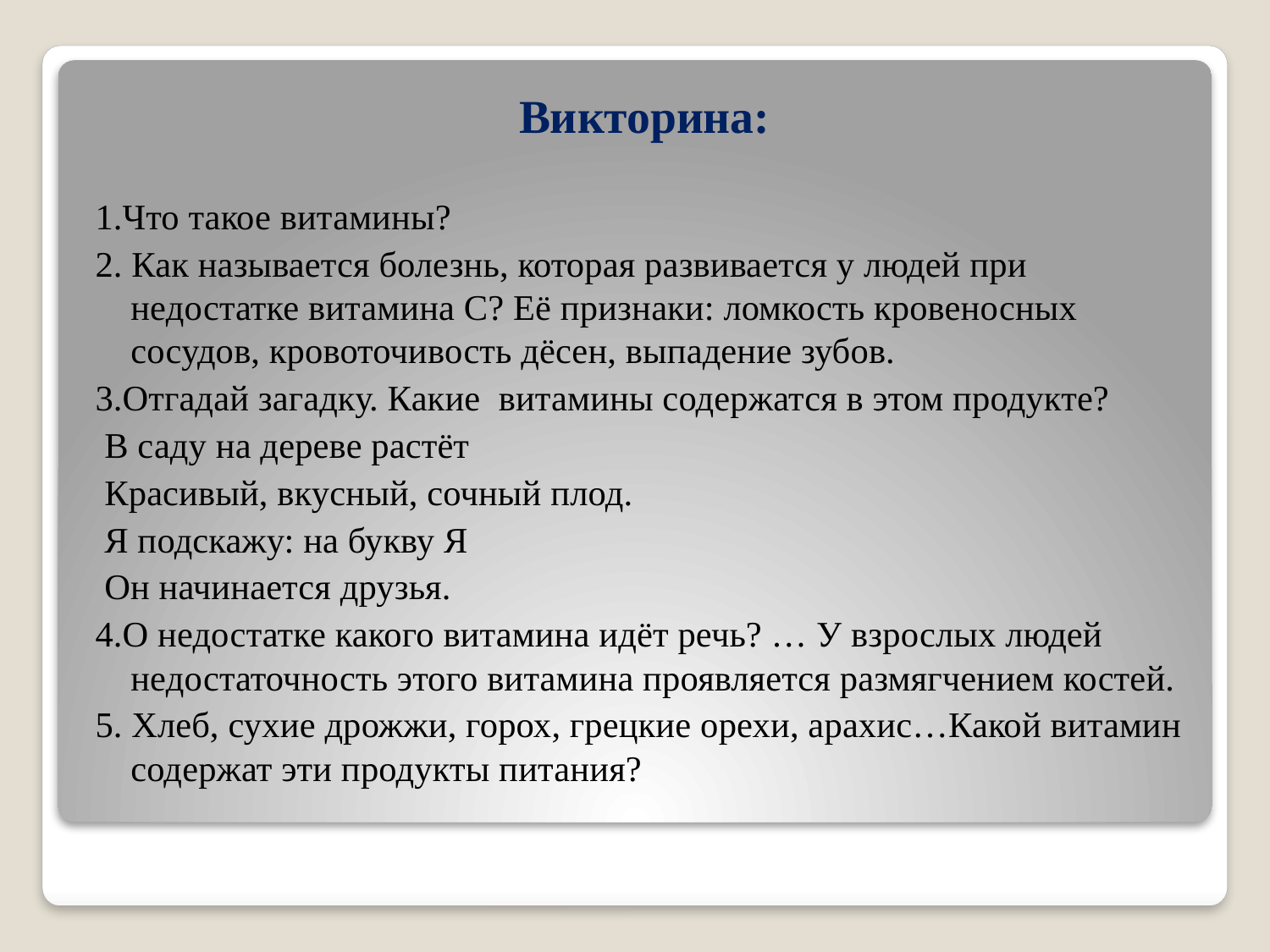

Викторина:

1.Что такое витамины?
2. Как называется болезнь, которая развивается у людей при недостатке витамина С? Её признаки: ломкость кровеносных сосудов, кровоточивость дёсен, выпадение зубов.
3.Отгадай загадку. Какие  витамины содержатся в этом продукте?
 В саду на дереве растёт
 Красивый, вкусный, сочный плод.
 Я подскажу: на букву Я
 Он начинается друзья.
4.О недостатке какого витамина идёт речь? … У взрослых людей недостаточность этого витамина проявляется размягчением костей.
5. Хлеб, сухие дрожжи, горох, грецкие орехи, арахис…Какой витамин содержат эти продукты питания?